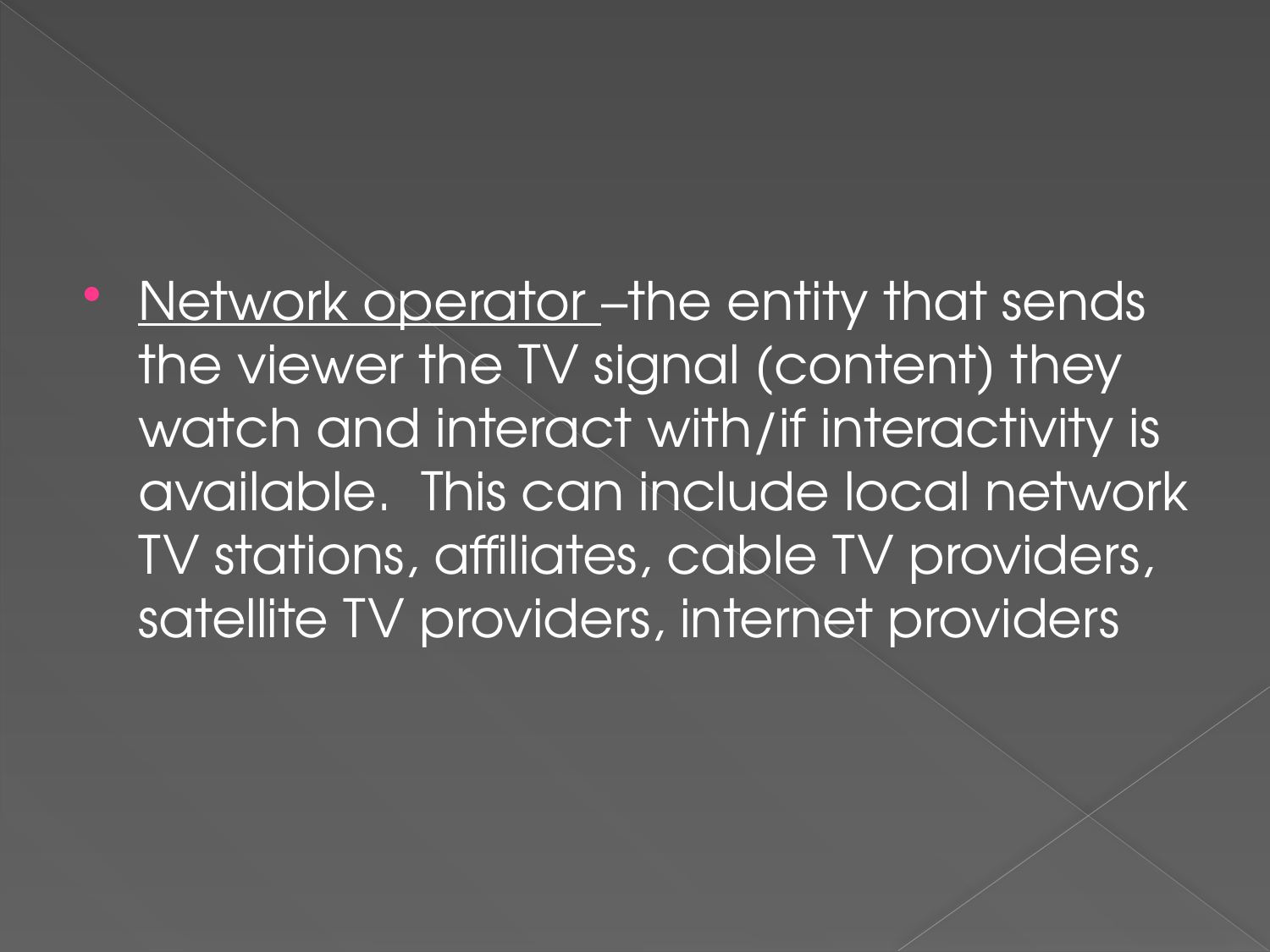

#
Network operator –the entity that sends  the viewer the TV signal (content) they watch and interact with/if interactivity is available.  This can include local network TV stations, affiliates, cable TV providers, satellite TV providers, internet providers